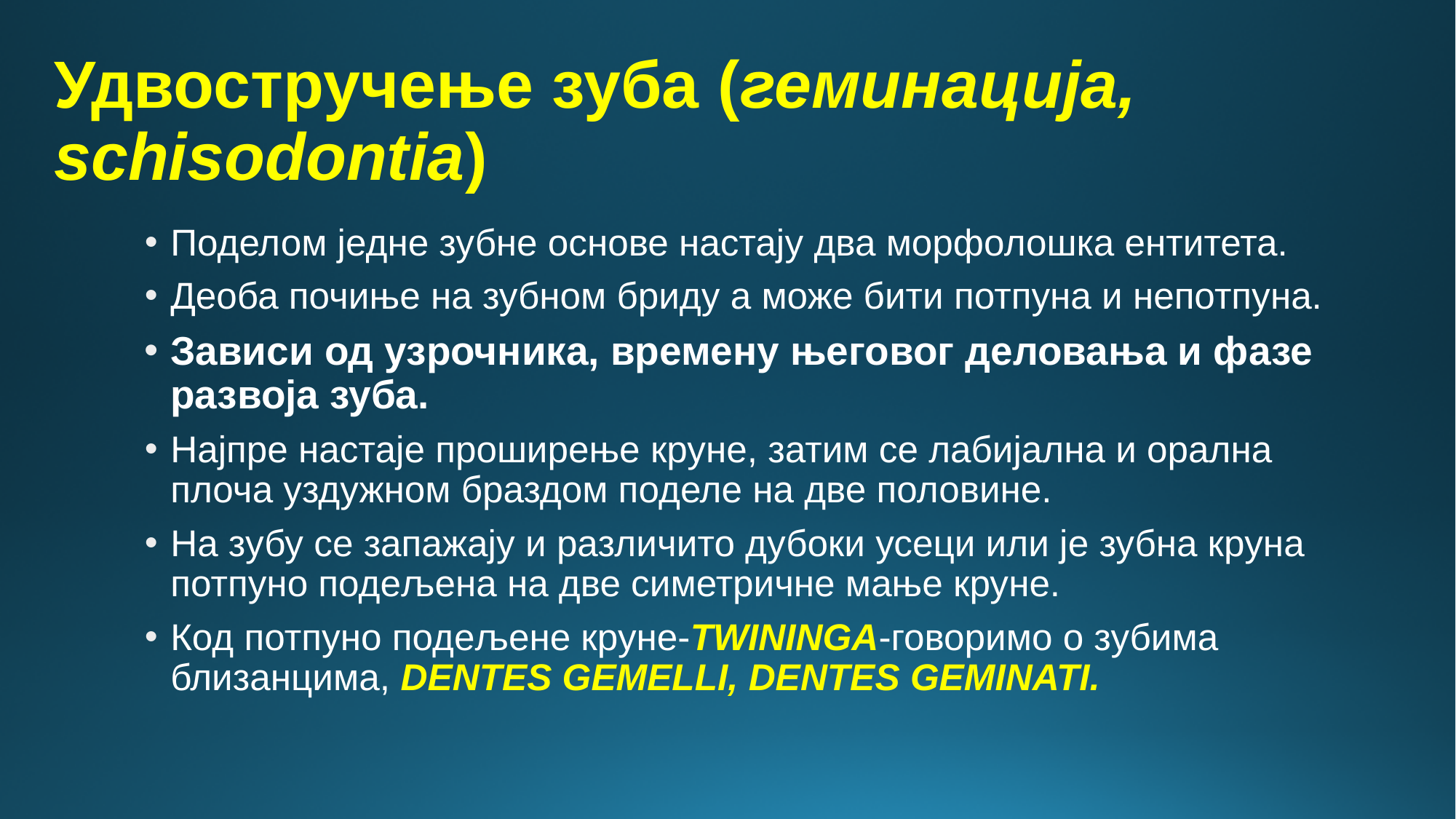

# Удвостручење зуба (геминација, schisodontia)
Поделом једне зубне основе настају два морфолошка ентитета.
Деоба почиње на зубном бриду а може бити потпуна и непотпуна.
Зависи од узрочника, времену његовог деловања и фазе развоја зуба.
Најпре настаје проширење круне, затим се лабијална и орална плоча уздужном браздом поделе на две половине.
На зубу се запажају и различито дубоки усеци или је зубна круна потпуно подељена на две симетричне мање круне.
Код потпуно подељене круне-TWININGA-говоримо о зубима близанцима, DENTES GEMELLI, DENTES GEMINATI.